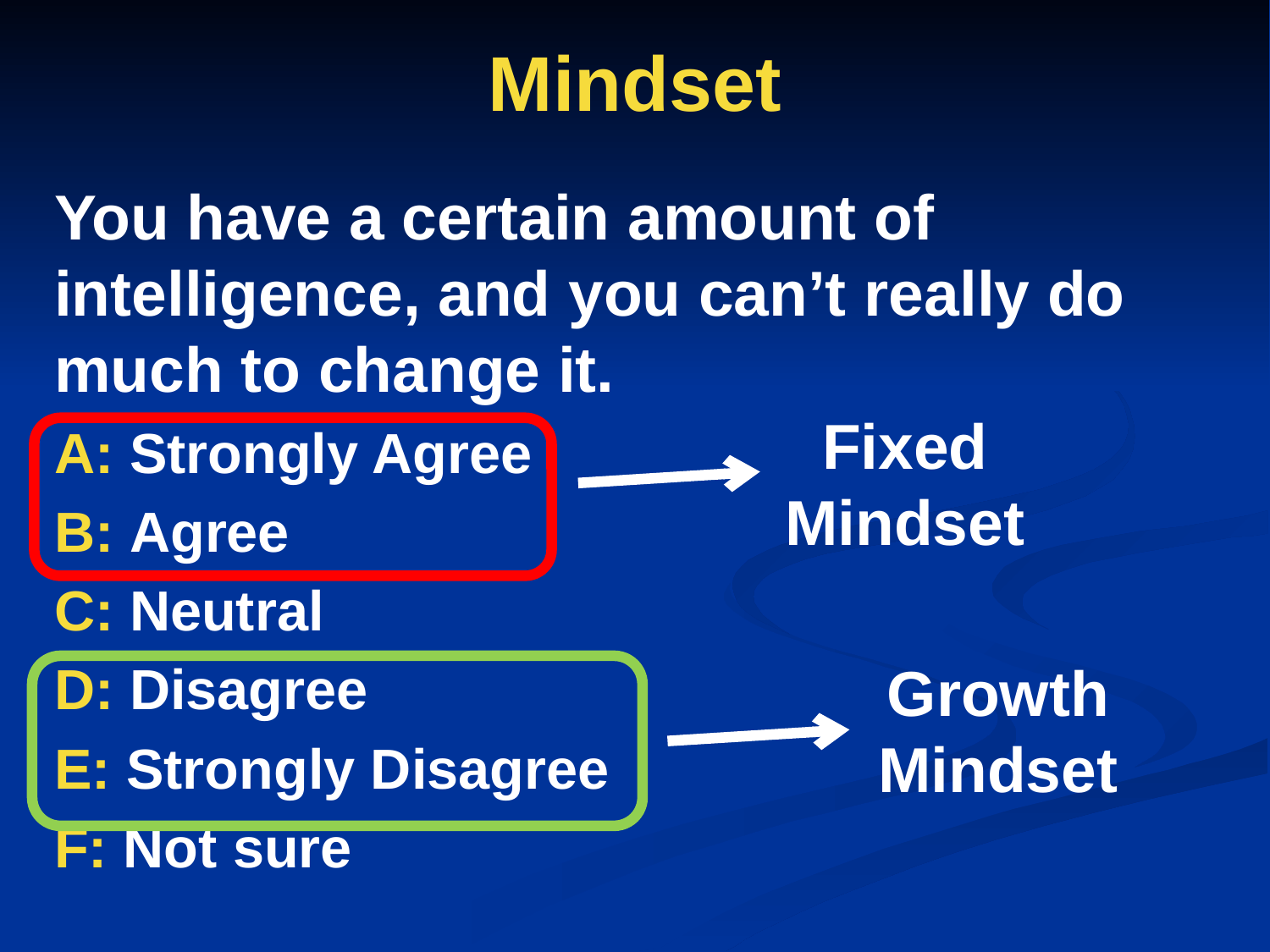

# Mindset
You have a certain amount of intelligence, and you can’t really do much to change it.
A: Strongly Agree
B: Agree
C: Neutral
D: Disagree
E: Strongly Disagree
F: Not sure

Fixed
Mindset

Growth Mindset